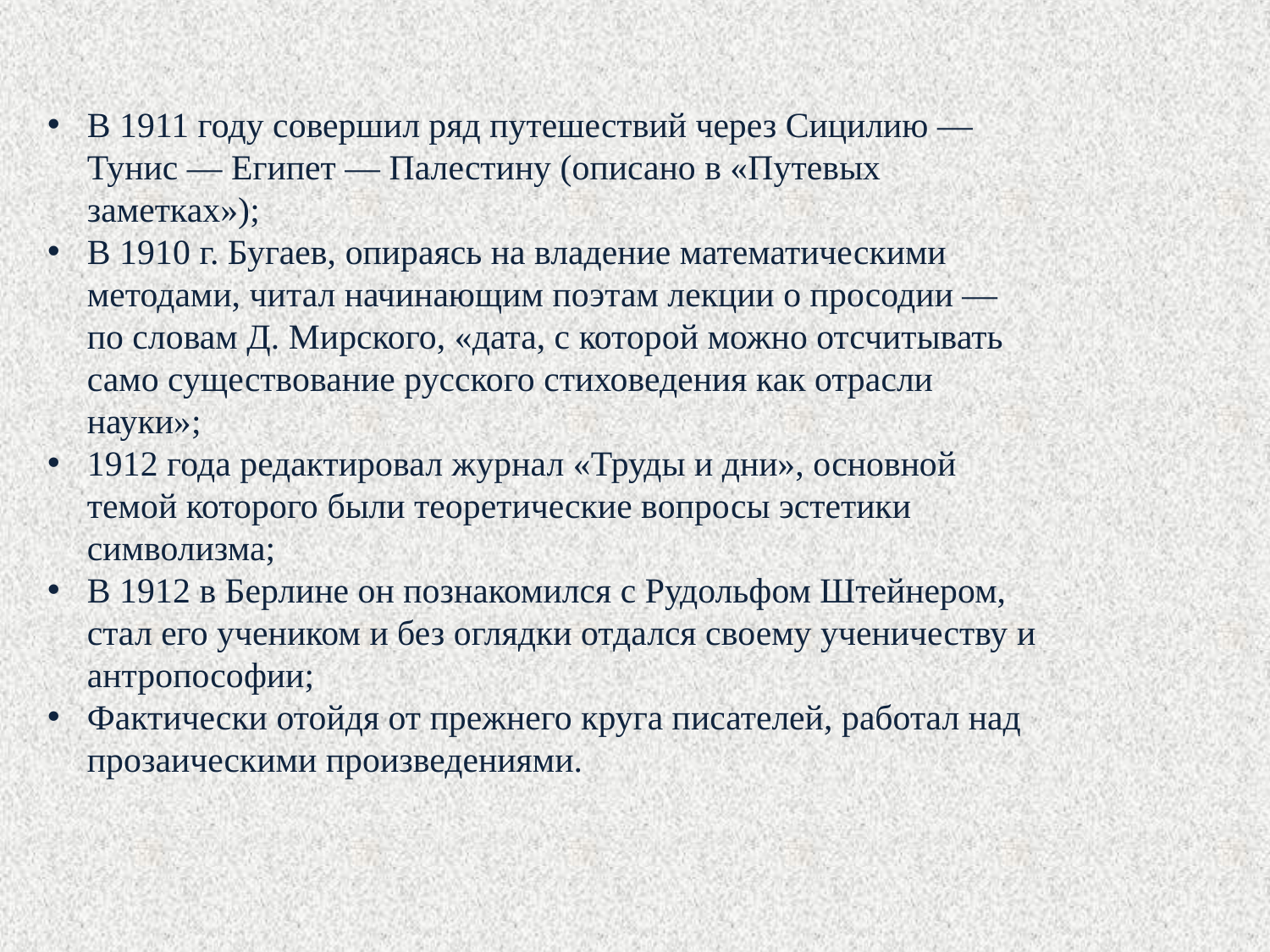

В 1911 году совершил ряд путешествий через Сицилию — Тунис — Египет — Палестину (описано в «Путевых заметках»);
В 1910 г. Бугаев, опираясь на владение математическими методами, читал начинающим поэтам лекции о просодии — по словам Д. Мирского, «дата, с которой можно отсчитывать само существование русского стиховедения как отрасли науки»;
1912 года редактировал журнал «Труды и дни», основной темой которого были теоретические вопросы эстетики символизма;
В 1912 в Берлине он познакомился с Рудольфом Штейнером, стал его учеником и без оглядки отдался своему ученичеству и антропософии;
Фактически отойдя от прежнего круга писателей, работал над прозаическими произведениями.